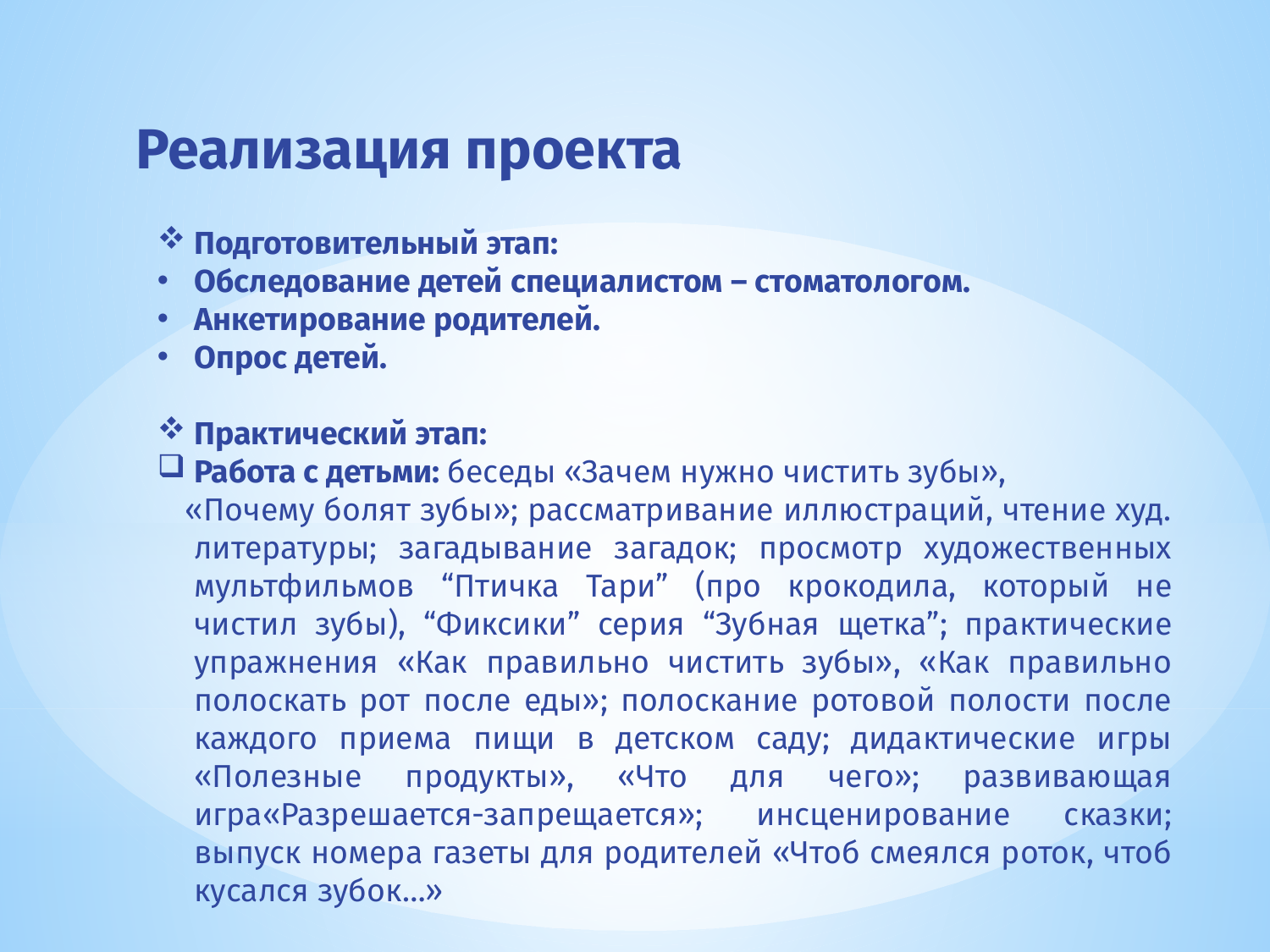

Реализация проекта
Подготовительный этап:
Обследование детей специалистом – стоматологом.
Анкетирование родителей.
Опрос детей.

Практический этап:
Работа с детьми: беседы «Зачем нужно чистить зубы»,
   «Почему болят зубы»; рассматривание иллюстраций, чтение худ. литературы; загадывание загадок; просмотр художественных мультфильмов “Птичка Тари” (про крокодила, который не чистил зубы), “Фиксики” серия “Зубная щетка”; практические упражнения «Как правильно чистить зубы», «Как правильно полоскать рот после еды»; полоскание ротовой полости после каждого приема пищи в детском саду; дидактические игры «Полезные продукты», «Что для чего»; развивающая игра«Разрешается-запрещается»; инсценирование сказки; выпуск номера газеты для родителей «Чтоб смеялся роток, чтоб кусался зубок…»